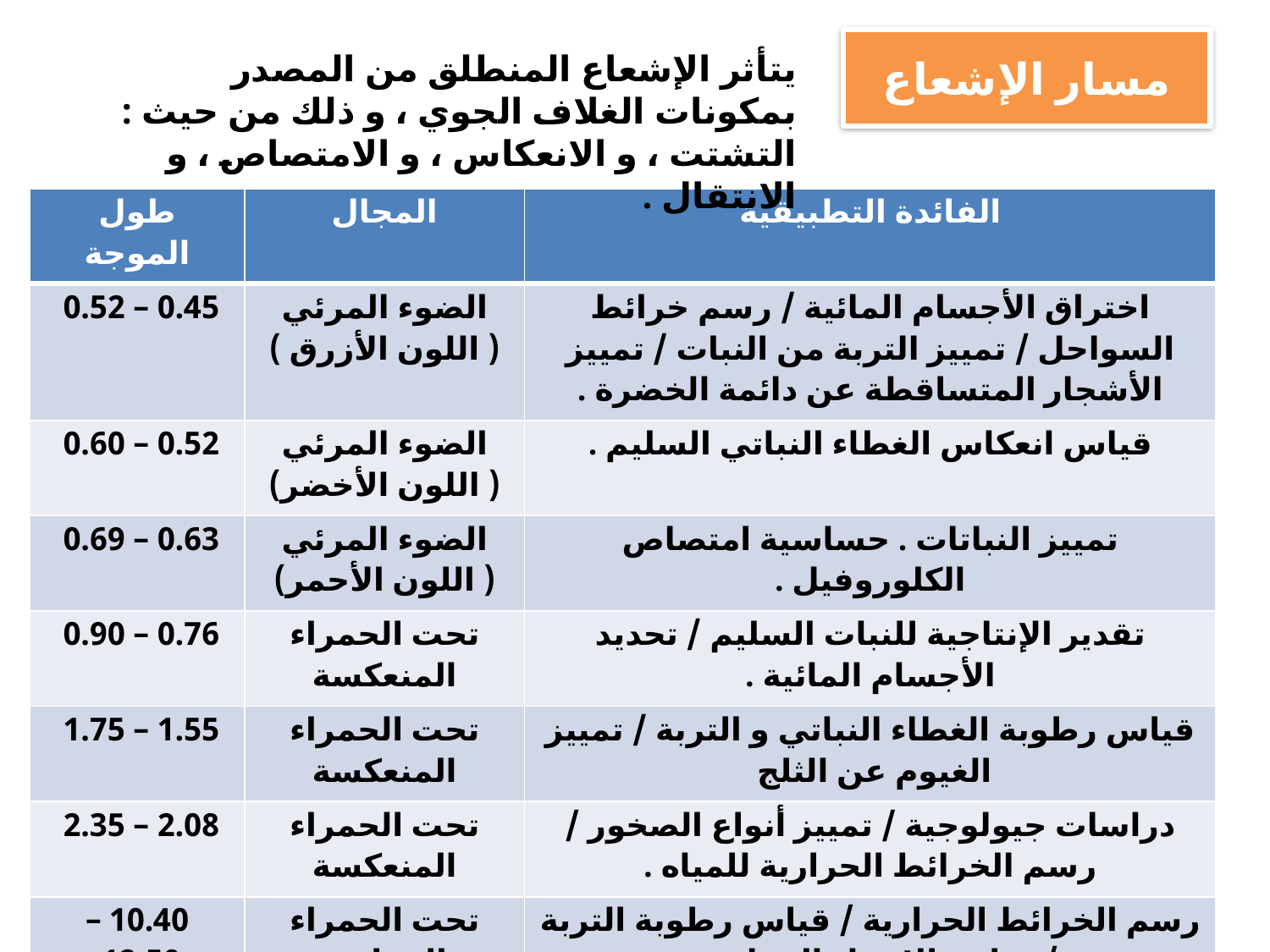

# مسار الإشعاع
يتأثر الإشعاع المنطلق من المصدر بمكونات الغلاف الجوي ، و ذلك من حيث : التشتت ، و الانعكاس ، و الامتصاص ، و الانتقال .
| طول الموجة | المجال | الفائدة التطبيقية |
| --- | --- | --- |
| 0.45 – 0.52 | الضوء المرئي ( اللون الأزرق ) | اختراق الأجسام المائية / رسم خرائط السواحل / تمييز التربة من النبات / تمييز الأشجار المتساقطة عن دائمة الخضرة . |
| 0.52 – 0.60 | الضوء المرئي ( اللون الأخضر) | قياس انعكاس الغطاء النباتي السليم . |
| 0.63 – 0.69 | الضوء المرئي ( اللون الأحمر) | تمييز النباتات . حساسية امتصاص الكلوروفيل . |
| 0.76 – 0.90 | تحت الحمراء المنعكسة | تقدير الإنتاجية للنبات السليم / تحديد الأجسام المائية . |
| 1.55 – 1.75 | تحت الحمراء المنعكسة | قياس رطوبة الغطاء النباتي و التربة / تمييز الغيوم عن الثلج |
| 2.08 – 2.35 | تحت الحمراء المنعكسة | دراسات جيولوجية / تمييز أنواع الصخور / رسم الخرائط الحرارية للمياه . |
| 10.40 – 12.50 | تحت الحمراء الحرارية | رسم الخرائط الحرارية / قياس رطوبة التربة / قياس الإجهاد الحراري . |